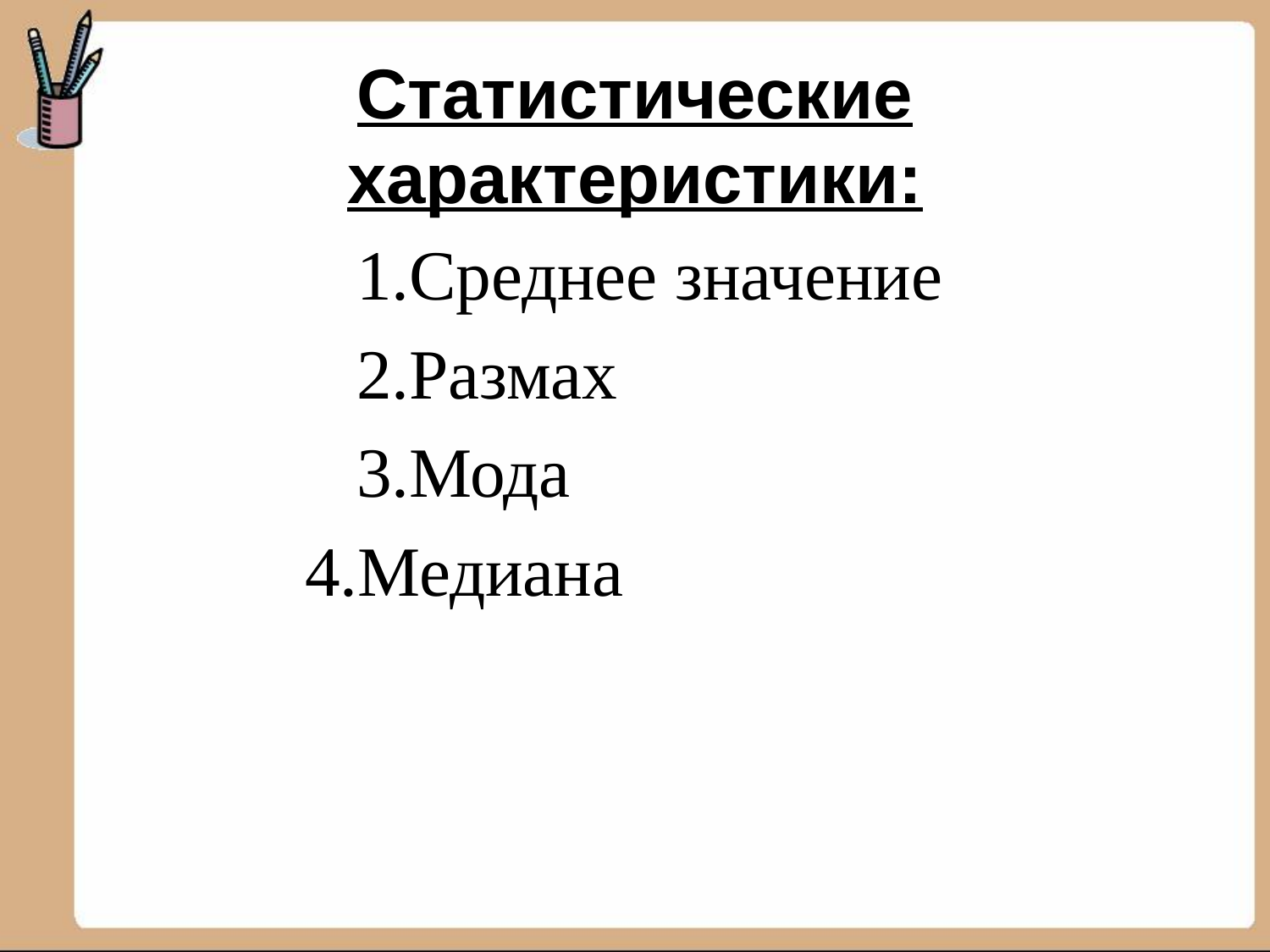

# Статистические характеристики:
    	1.Среднее значение
		2.Размах
		3.Мода
       4.Медиана